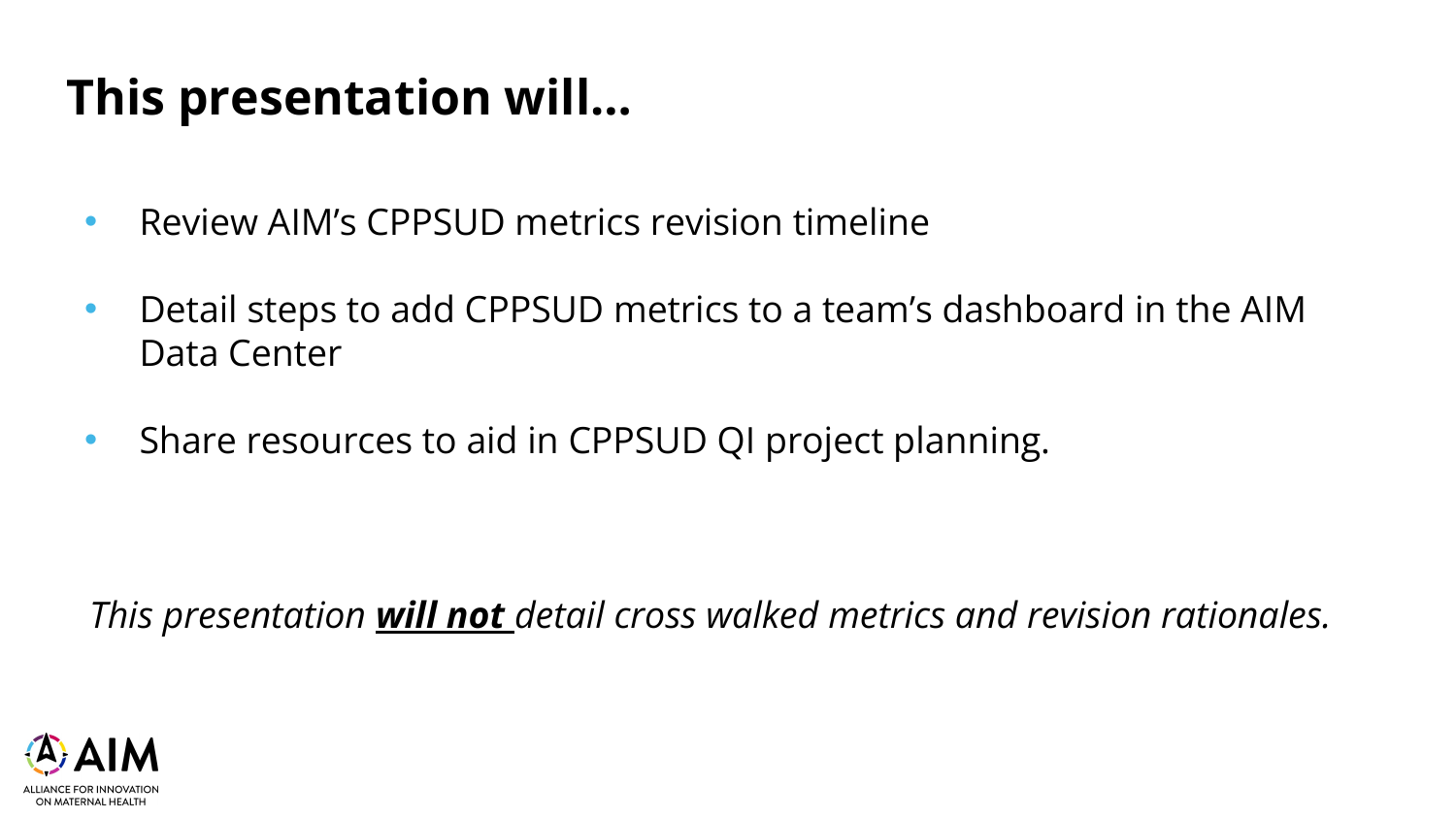

# This presentation will…
Review AIM’s CPPSUD metrics revision timeline

Detail steps to add CPPSUD metrics to a team’s dashboard in the AIM Data Center

Share resources to aid in CPPSUD QI project planning.

This presentation will not detail cross walked metrics and revision rationales.